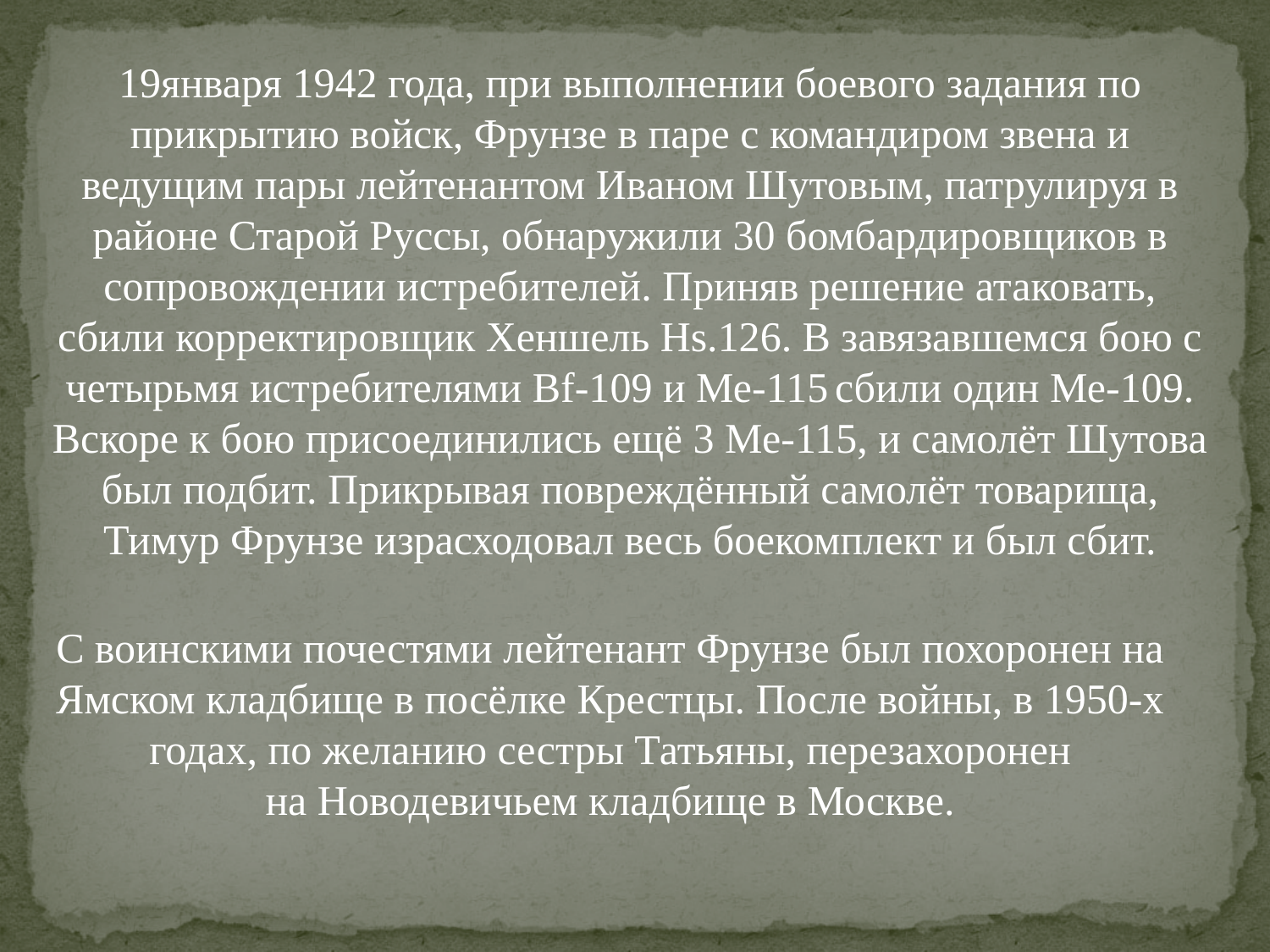

19января 1942 года, при выполнении боевого задания по прикрытию войск, Фрунзе в паре с командиром звена и ведущим пары лейтенантом Иваном Шутовым, патрулируя в районе Старой Руссы, обнаружили 30 бомбардировщиков в сопровождении истребителей. Приняв решение атаковать, сбили корректировщик Хеншель Hs.126. В завязавшемся бою с четырьмя истребителями Bf-109 и Ме-115 сбили один Ме-109. Вскоре к бою присоединились ещё 3 Ме-115, и самолёт Шутова был подбит. Прикрывая повреждённый самолёт товарища, Тимур Фрунзе израсходовал весь боекомплект и был сбит.
С воинскими почестями лейтенант Фрунзе был похоронен на Ямском кладбище в посёлке Крестцы. После войны, в 1950-х годах, по желанию сестры Татьяны, перезахоронен на Новодевичьем кладбище в Москве.